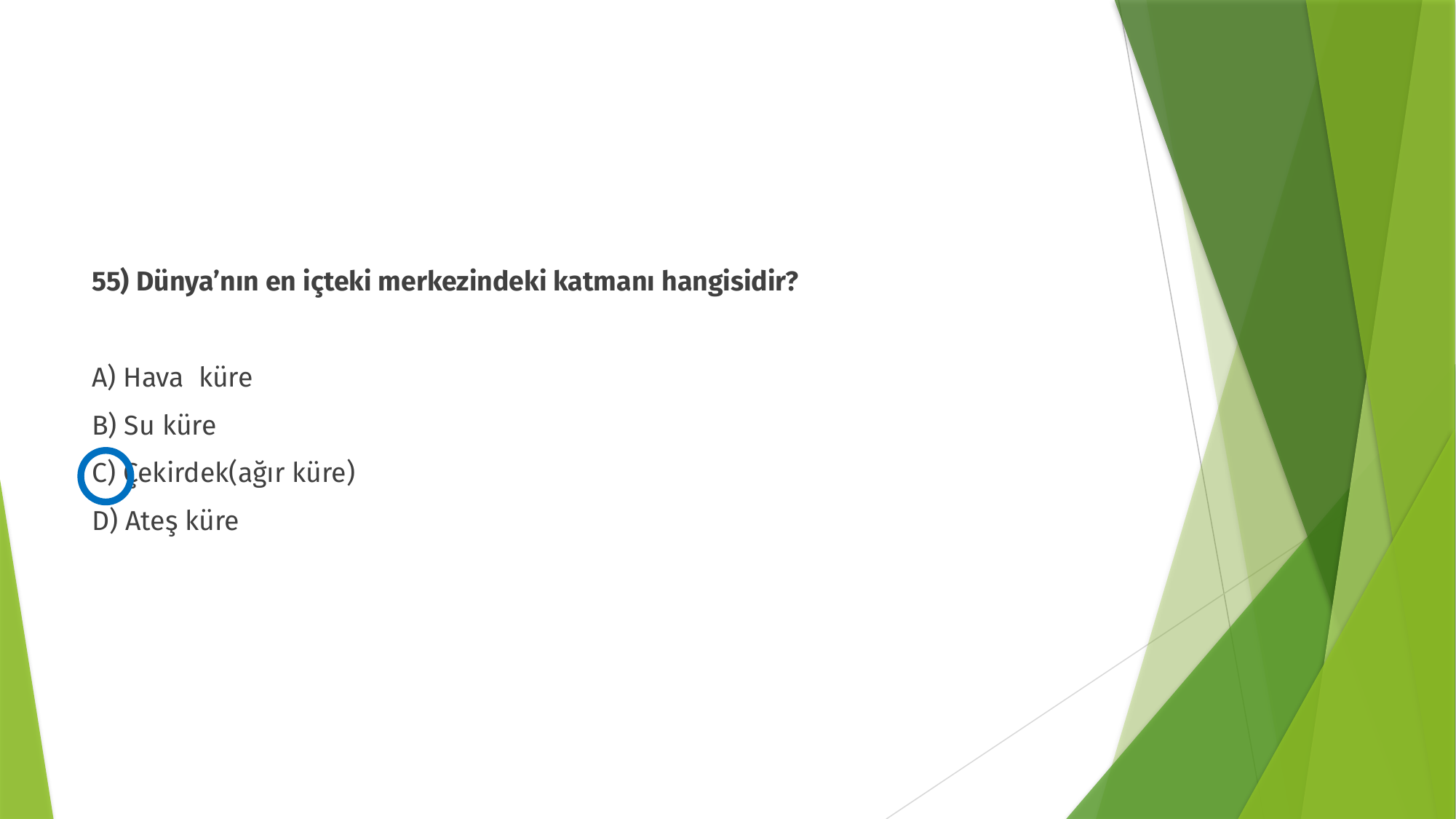

#
55) Dünya’nın en içteki merkezindeki katmanı hangisidir?

A) Hava  küre
B) Su küre
C) Çekirdek(ağır küre)
D) Ateş küre